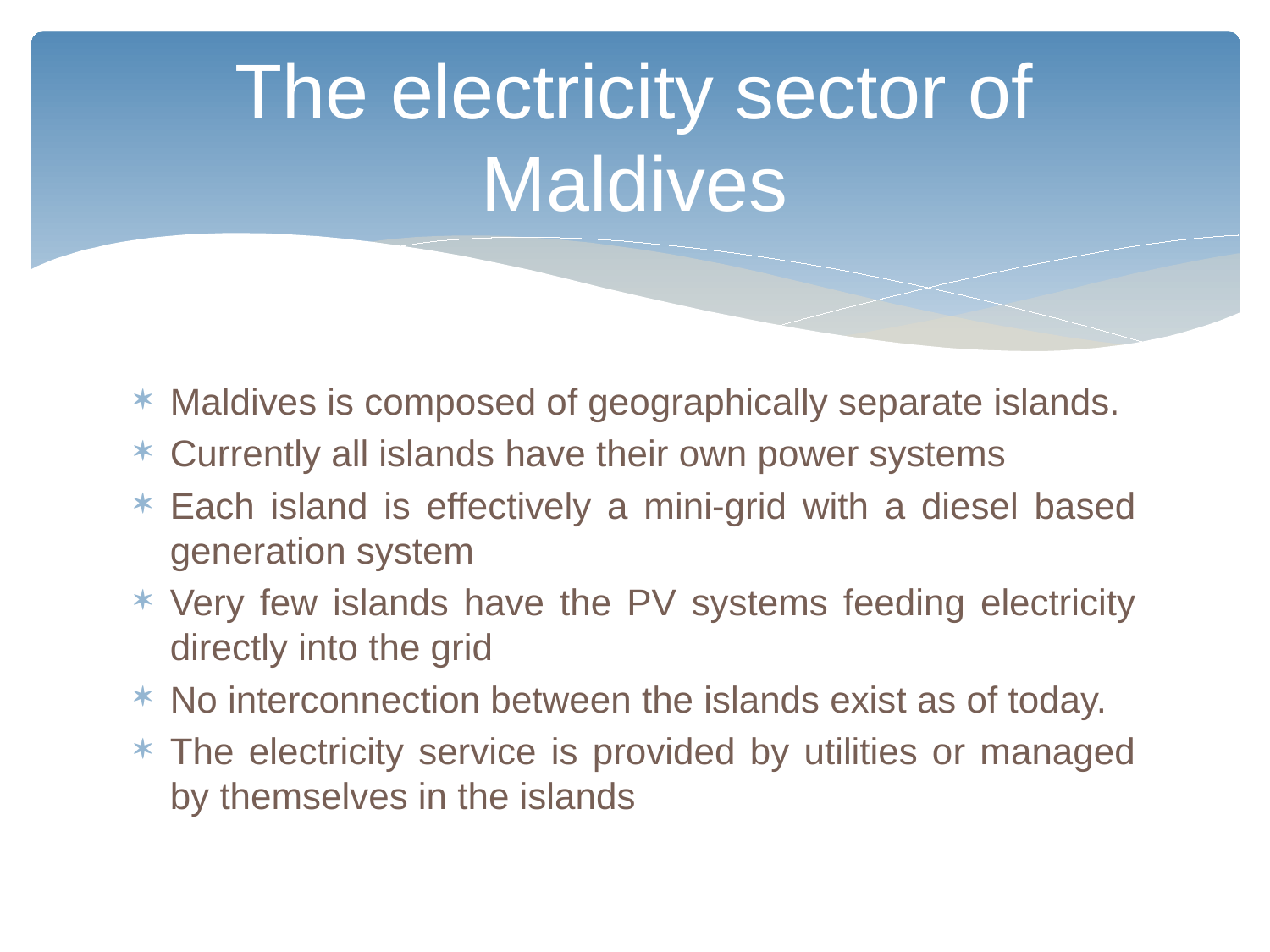

# The electricity sector of Maldives
Maldives is composed of geographically separate islands.
Currently all islands have their own power systems
Each island is effectively a mini-grid with a diesel based generation system
Very few islands have the PV systems feeding electricity directly into the grid
No interconnection between the islands exist as of today.
The electricity service is provided by utilities or managed by themselves in the islands